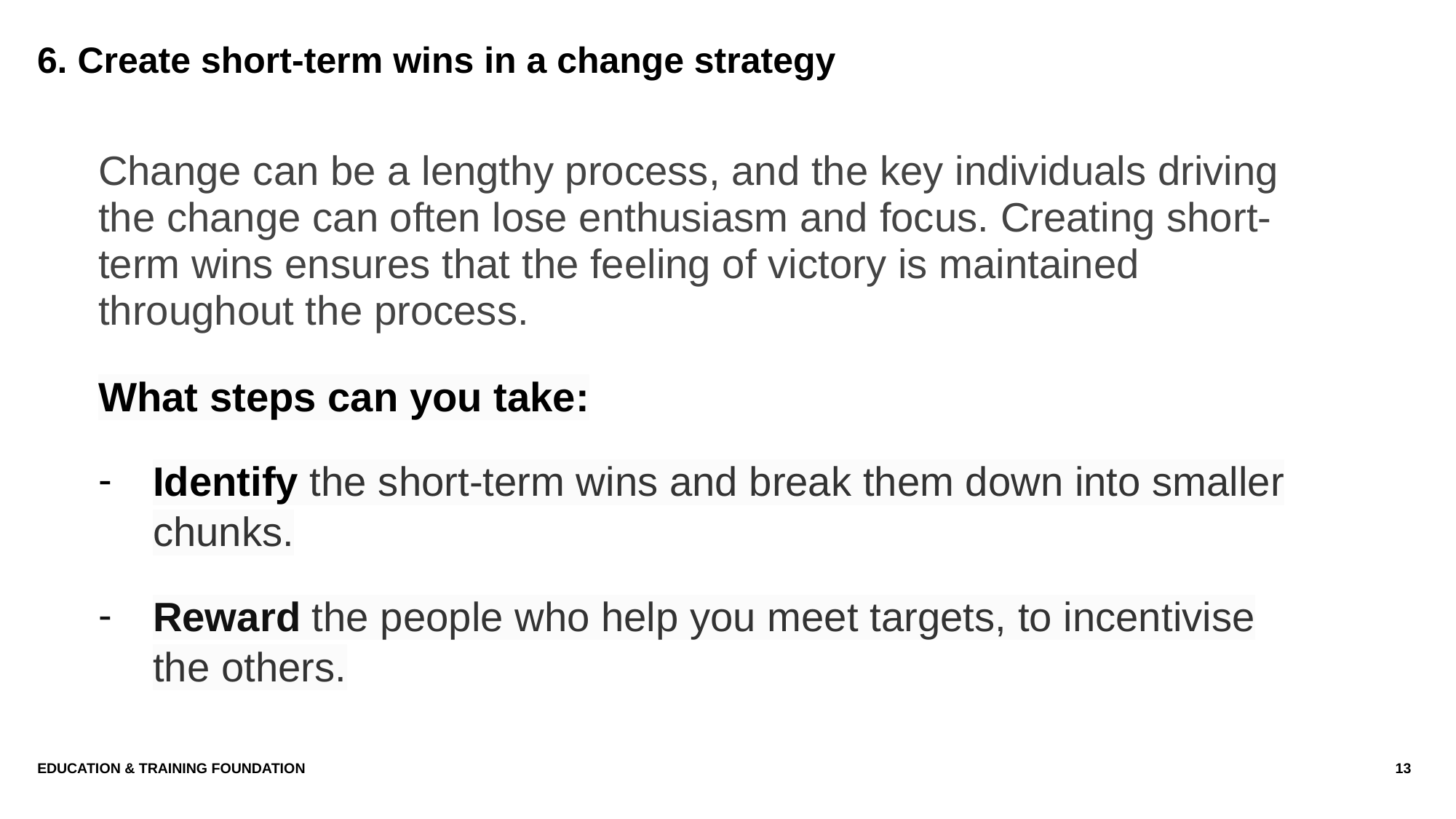

# 6. Create short-term wins in a change strategy
Change can be a lengthy process, and the key individuals driving the change can often lose enthusiasm and focus. Creating short-term wins ensures that the feeling of victory is maintained throughout the process.
What steps can you take:
Identify the short-term wins and break them down into smaller chunks.
Reward the people who help you meet targets, to incentivise the others.

Education & Training Foundation
13